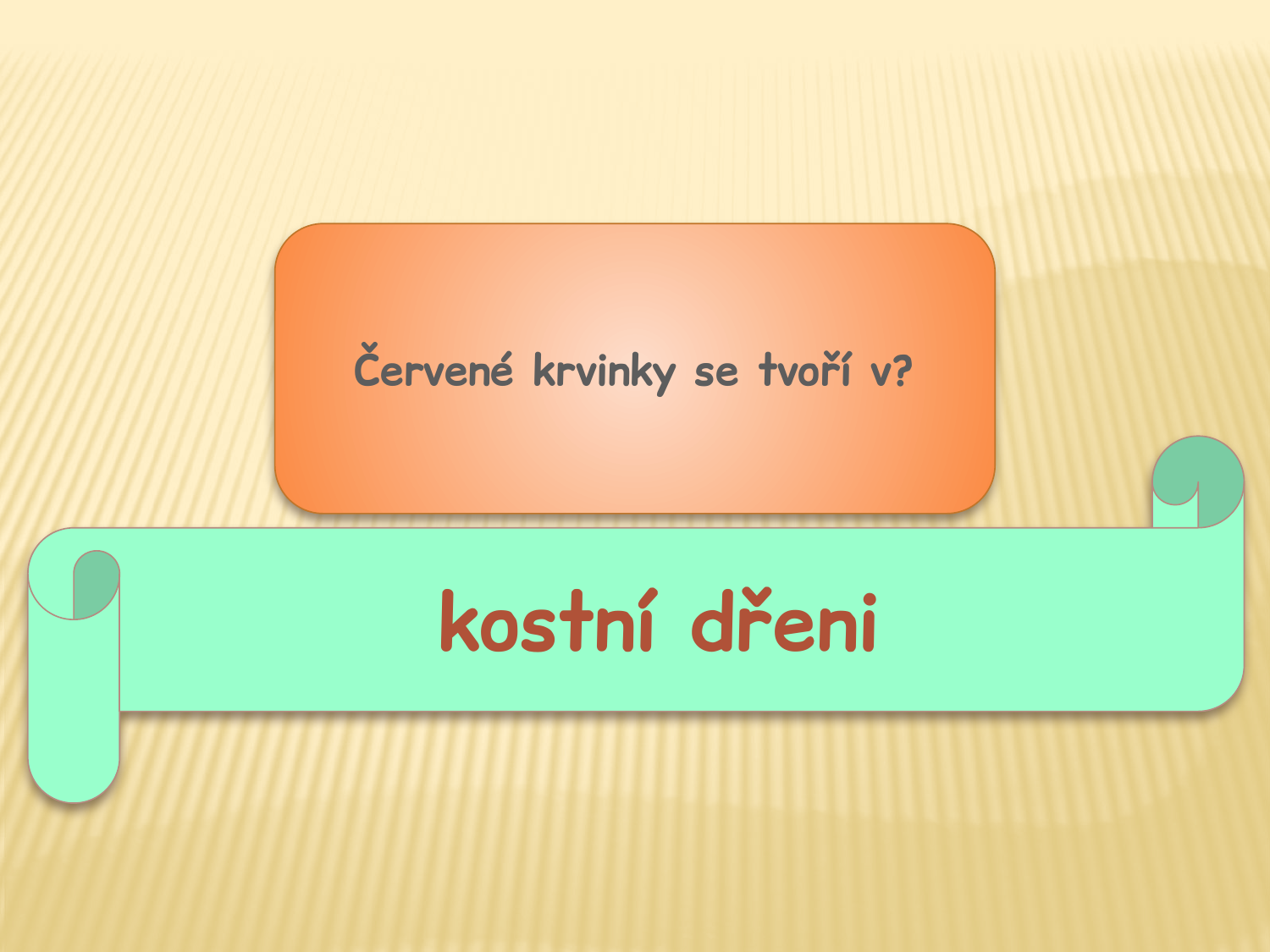

Červené krvinky se tvoří v?
kostní dřeni